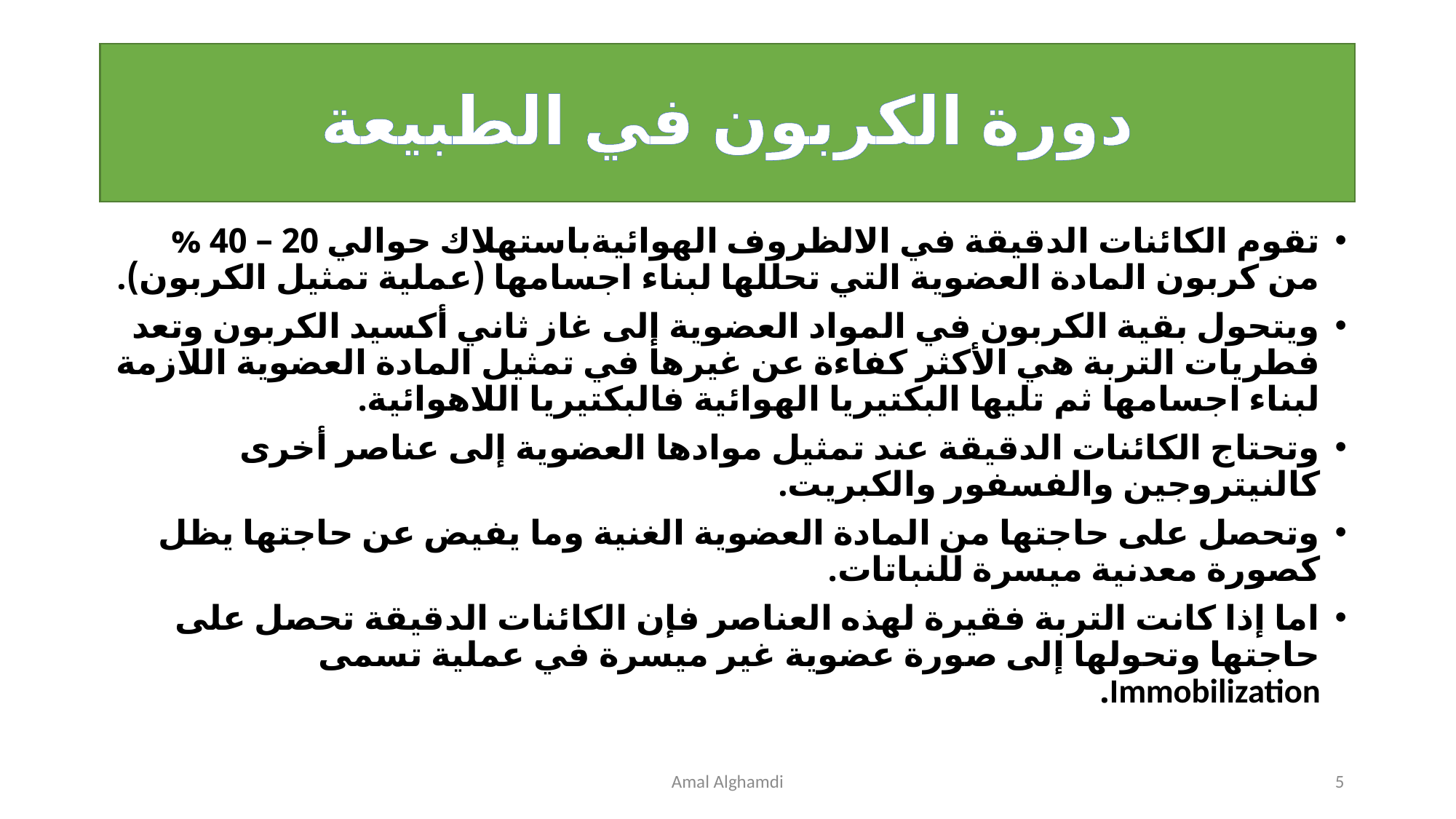

# دورة الكربون في الطبيعة
تقوم الكائنات الدقيقة في الالظروف الهوائيةباستهلاك حوالي 20 – 40 % من كربون المادة العضوية التي تحللها لبناء اجسامها (عملية تمثيل الكربون).
ويتحول بقية الكربون في المواد العضوية إلى غاز ثاني أكسيد الكربون وتعد فطريات التربة هي الأكثر كفاءة عن غيرها في تمثيل المادة العضوية اللازمة لبناء اجسامها ثم تليها البكتيريا الهوائية فالبكتيريا اللاهوائية.
وتحتاج الكائنات الدقيقة عند تمثيل موادها العضوية إلى عناصر أخرى كالنيتروجين والفسفور والكبريت.
وتحصل على حاجتها من المادة العضوية الغنية وما يفيض عن حاجتها يظل كصورة معدنية ميسرة للنباتات.
اما إذا كانت التربة فقيرة لهذه العناصر فإن الكائنات الدقيقة تحصل على حاجتها وتحولها إلى صورة عضوية غير ميسرة في عملية تسمى Immobilization.

Amal Alghamdi
5